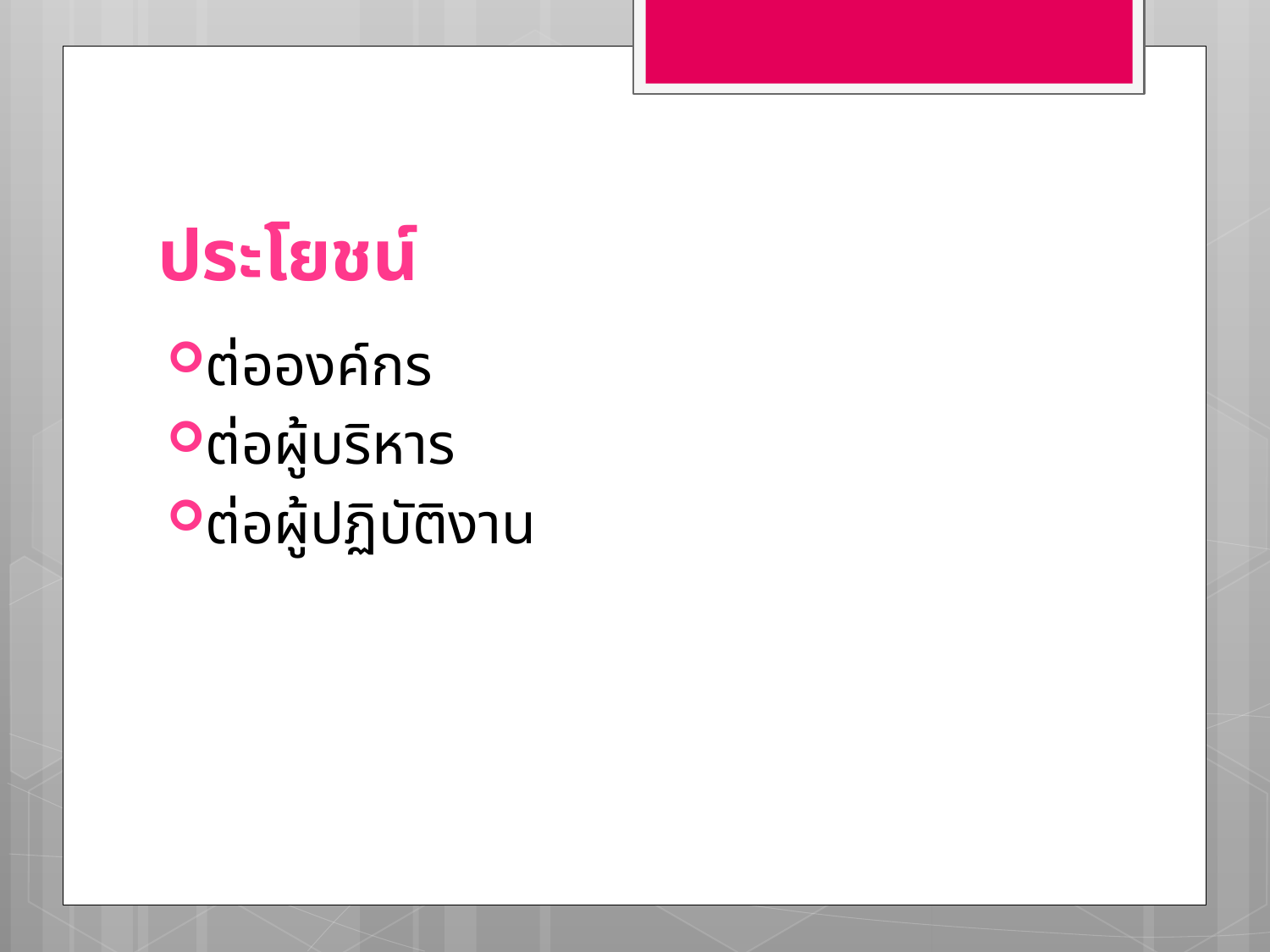

# ประโยชน์
ต่อองค์กร
ต่อผู้บริหาร
ต่อผู้ปฏิบัติงาน